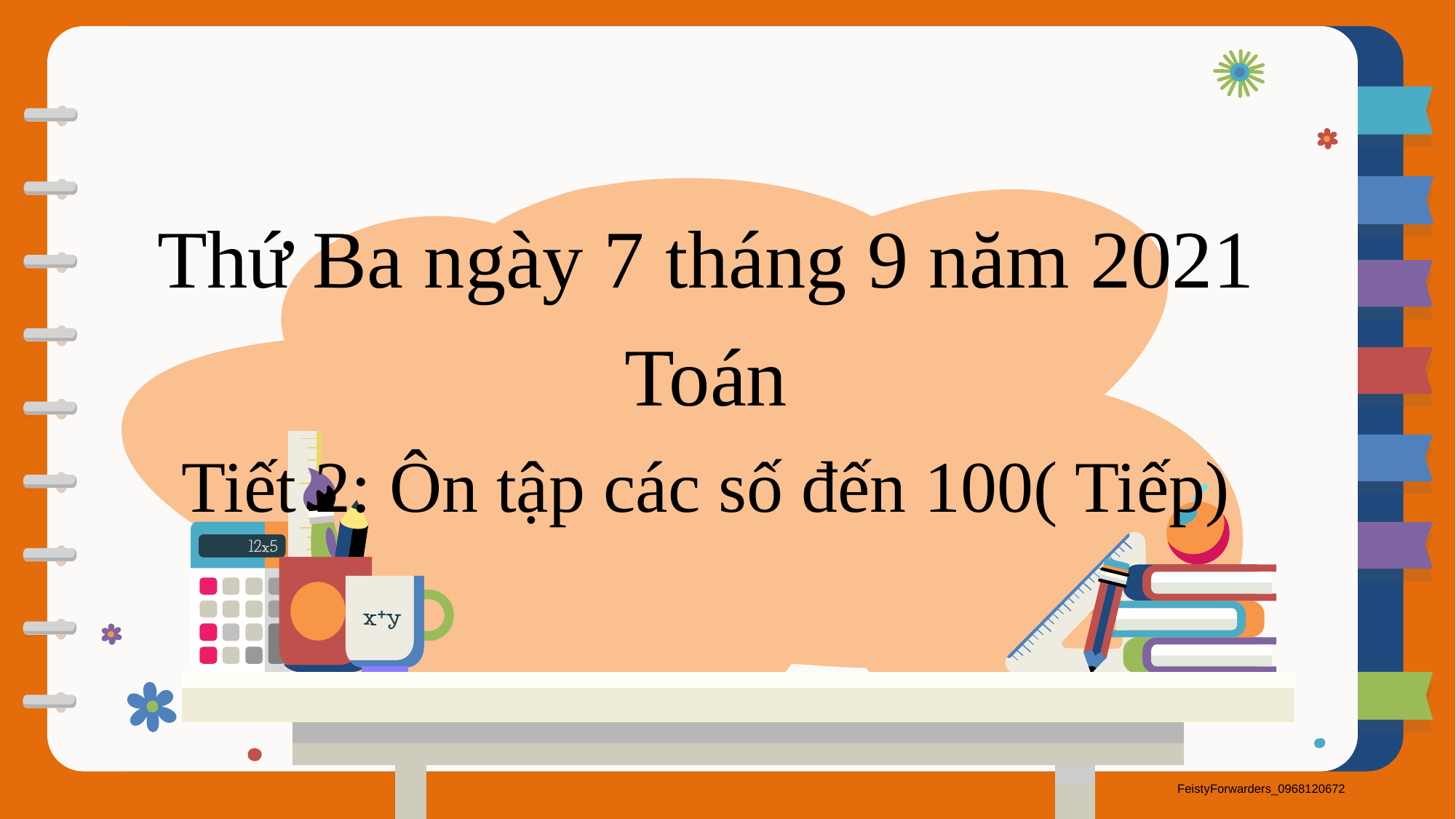

Thứ Ba ngày 7 tháng 9 năm 2021
Toán
Tiết 2: Ôn tập các số đến 100( Tiếp)